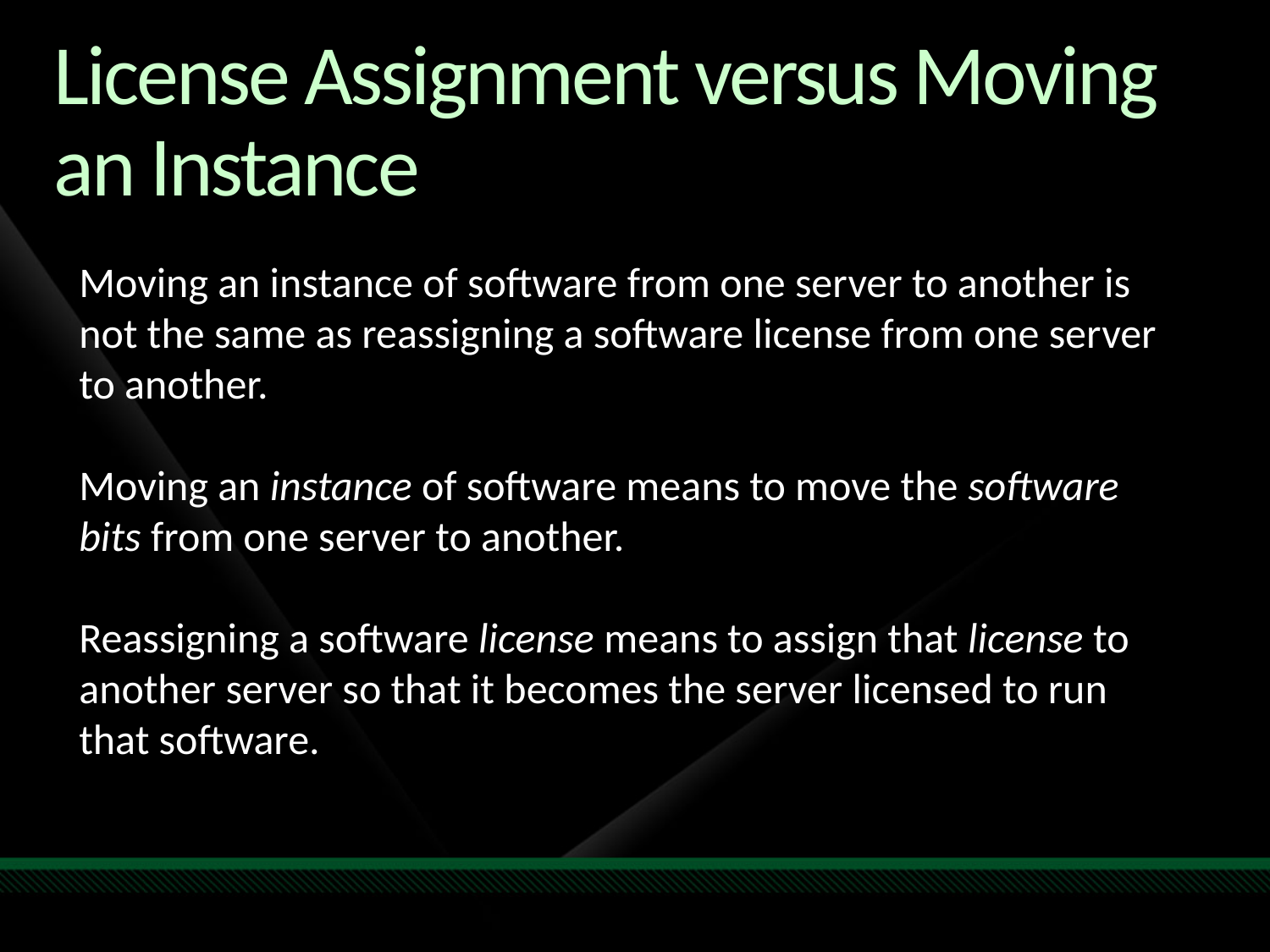

# License Assignment versus Moving an Instance

Moving an instance of software from one server to another is not the same as reassigning a software license from one server to another.

Moving an instance of software means to move the software bits from one server to another.

Reassigning a software license means to assign that license to another server so that it becomes the server licensed to run that software.